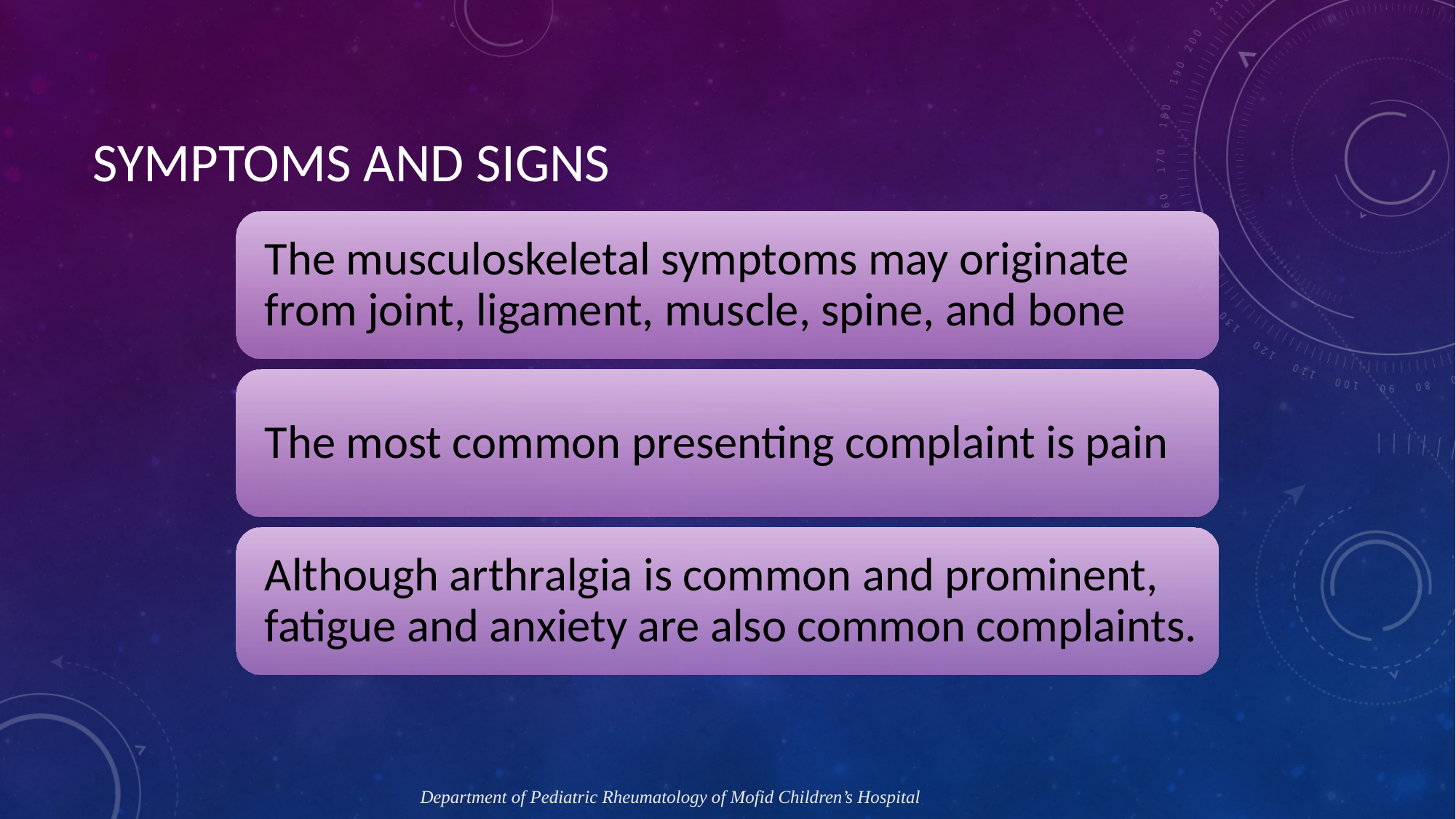

# symptoms and signs
The musculoskeletal symptoms may originate from joint, ligament, muscle, spine, and bone
The most common presenting complaint is pain
Although arthralgia is common and prominent, fatigue and anxiety are also common complaints.
Department of Pediatric Rheumatology of Mofid Children’s Hospital